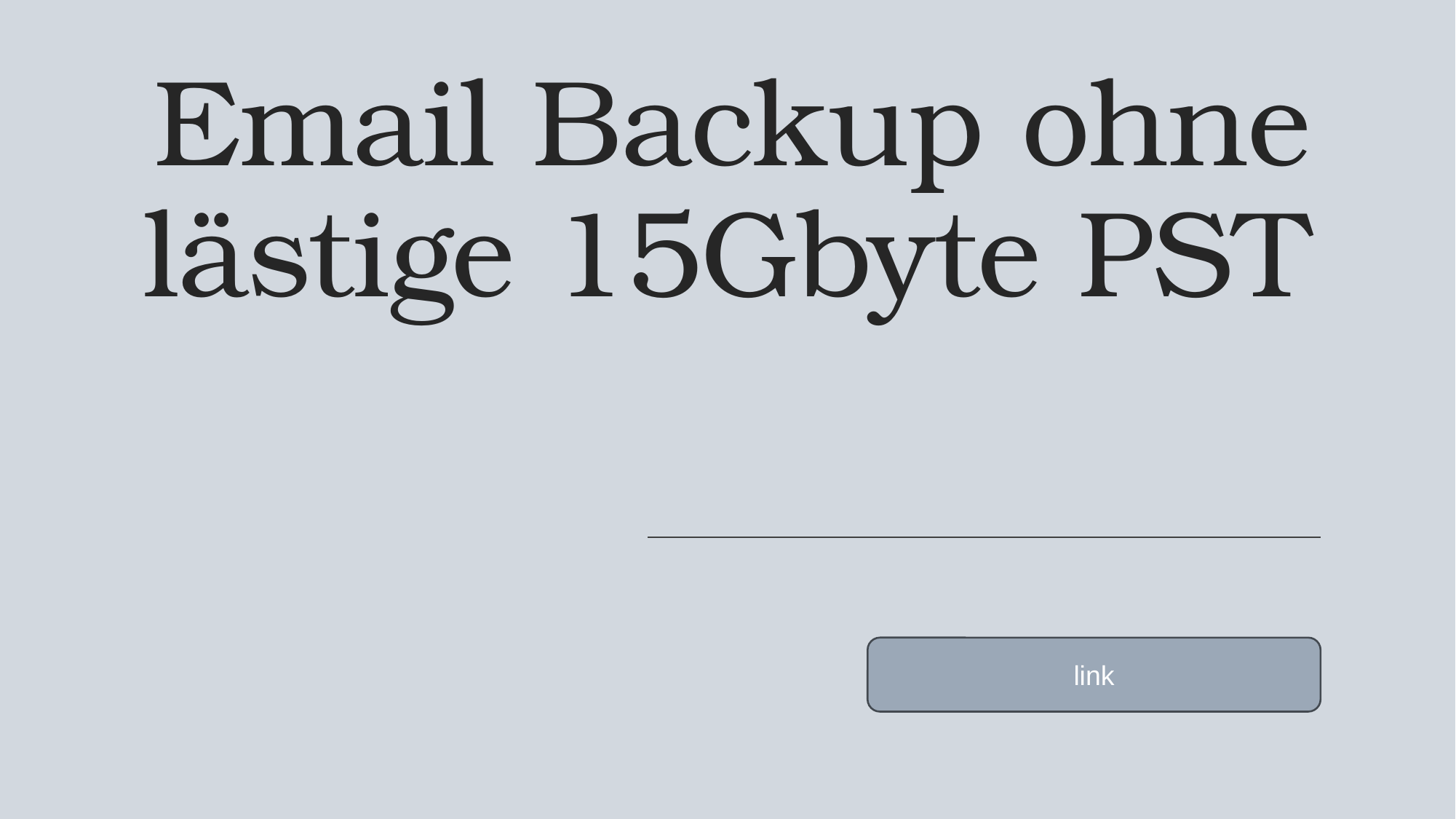

# Email Backup ohne lästige 15Gbyte PST

link